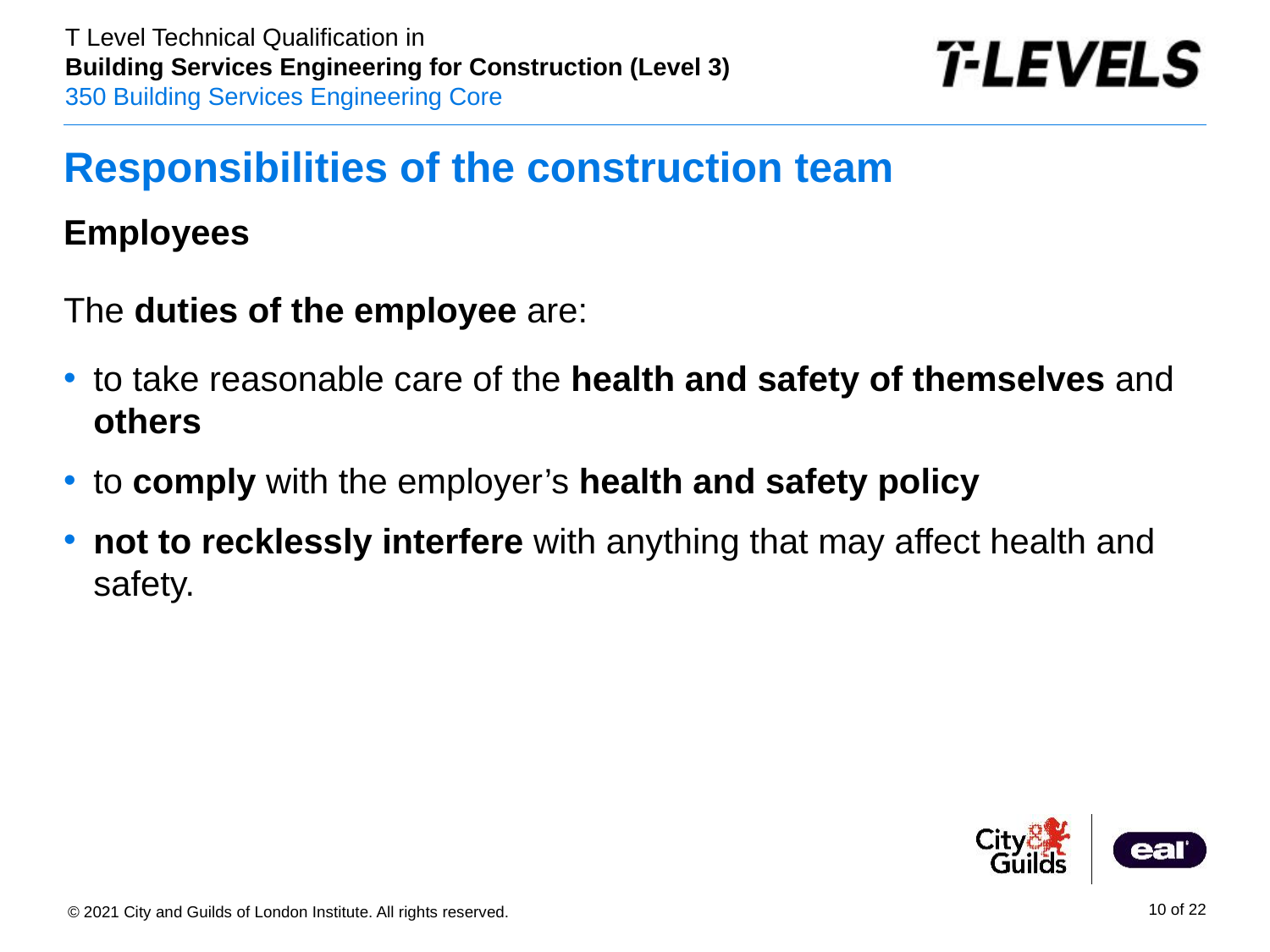

# Responsibilities of the construction team
Employees
The duties of the employee are:
to take reasonable care of the health and safety of themselves and others
to comply with the employer’s health and safety policy
not to recklessly interfere with anything that may affect health and safety.